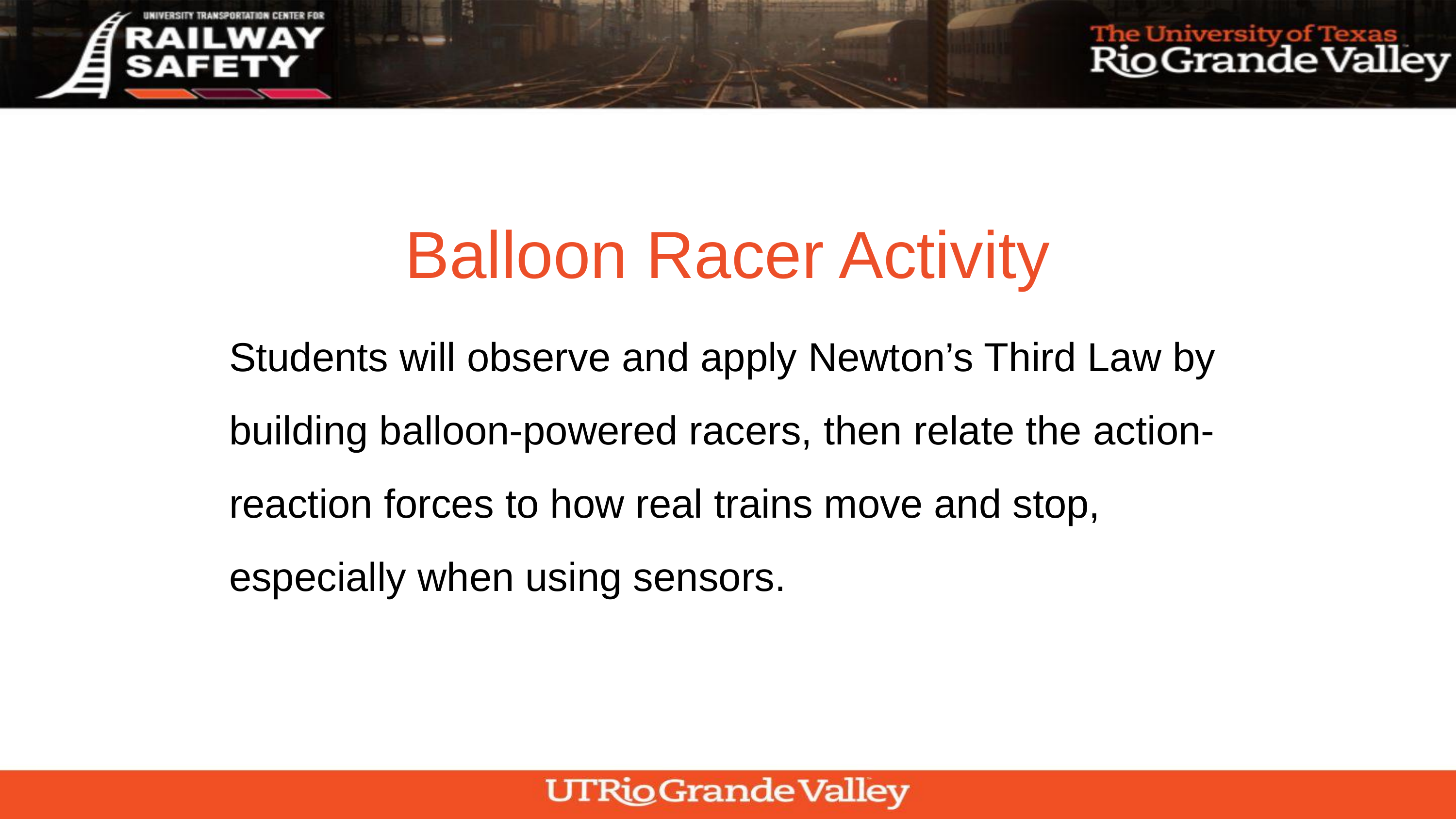

Balloon Racer Activity
Students will observe and apply Newton’s Third Law by building balloon-powered racers, then relate the action-reaction forces to how real trains move and stop, especially when using sensors.